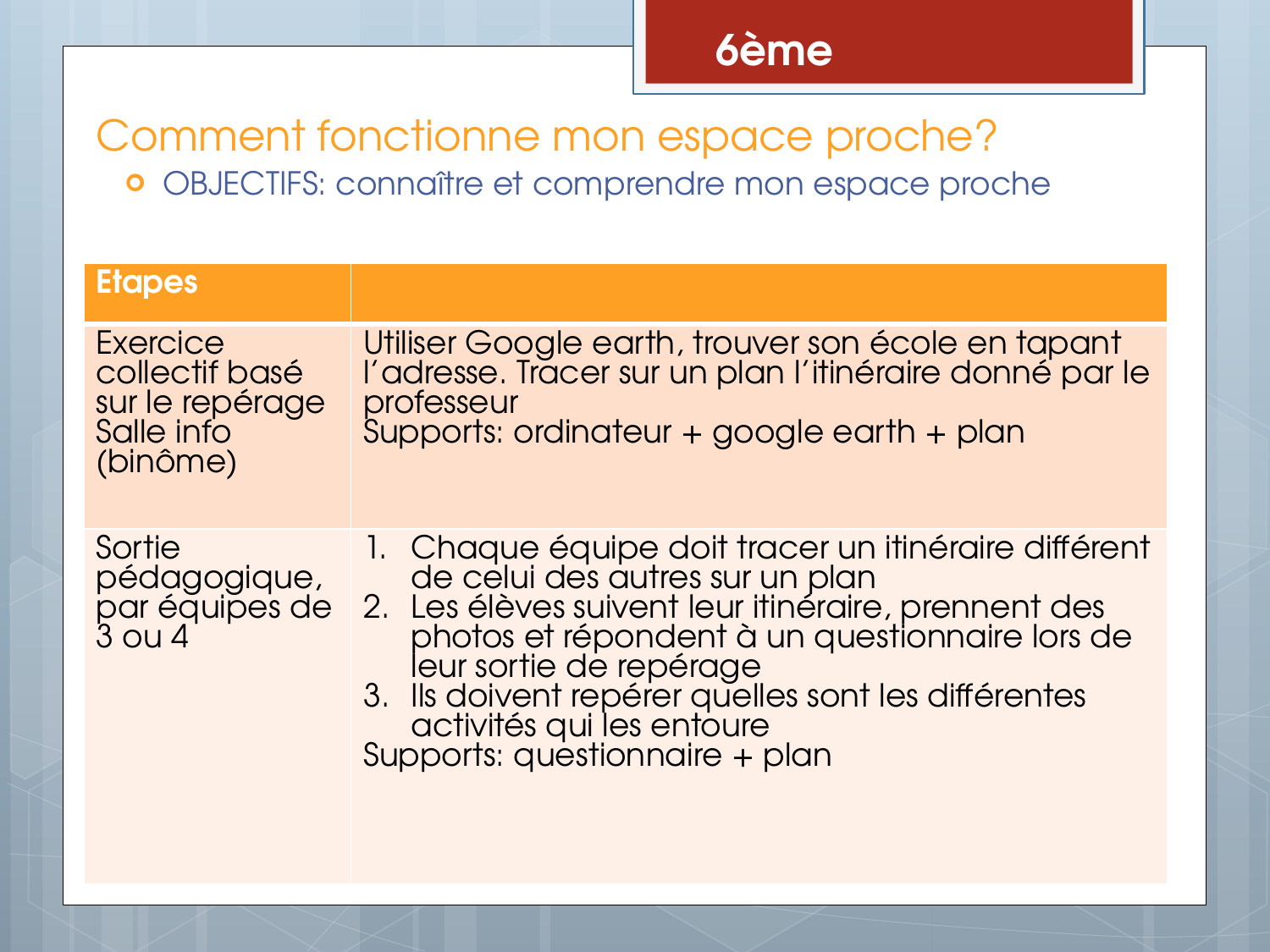

6ème
# Comment fonctionne mon espace proche?
OBJECTIFS: connaître et comprendre mon espace proche
| Etapes |  |
| --- | --- |
| Exercice collectif basé sur le repérage Salle info (binôme) | Utiliser Google earth, trouver son école en tapant l’adresse. Tracer sur un plan l’itinéraire donné par le professeur Supports: ordinateur + google earth + plan |
| Sortie pédagogique, par équipes de 3 ou 4 | Chaque équipe doit tracer un itinéraire différent de celui des autres sur un plan Les élèves suivent leur itinéraire, prennent des photos et répondent à un questionnaire lors de leur sortie de repérage Ils doivent repérer quelles sont les différentes activités qui les entoure Supports: questionnaire + plan |